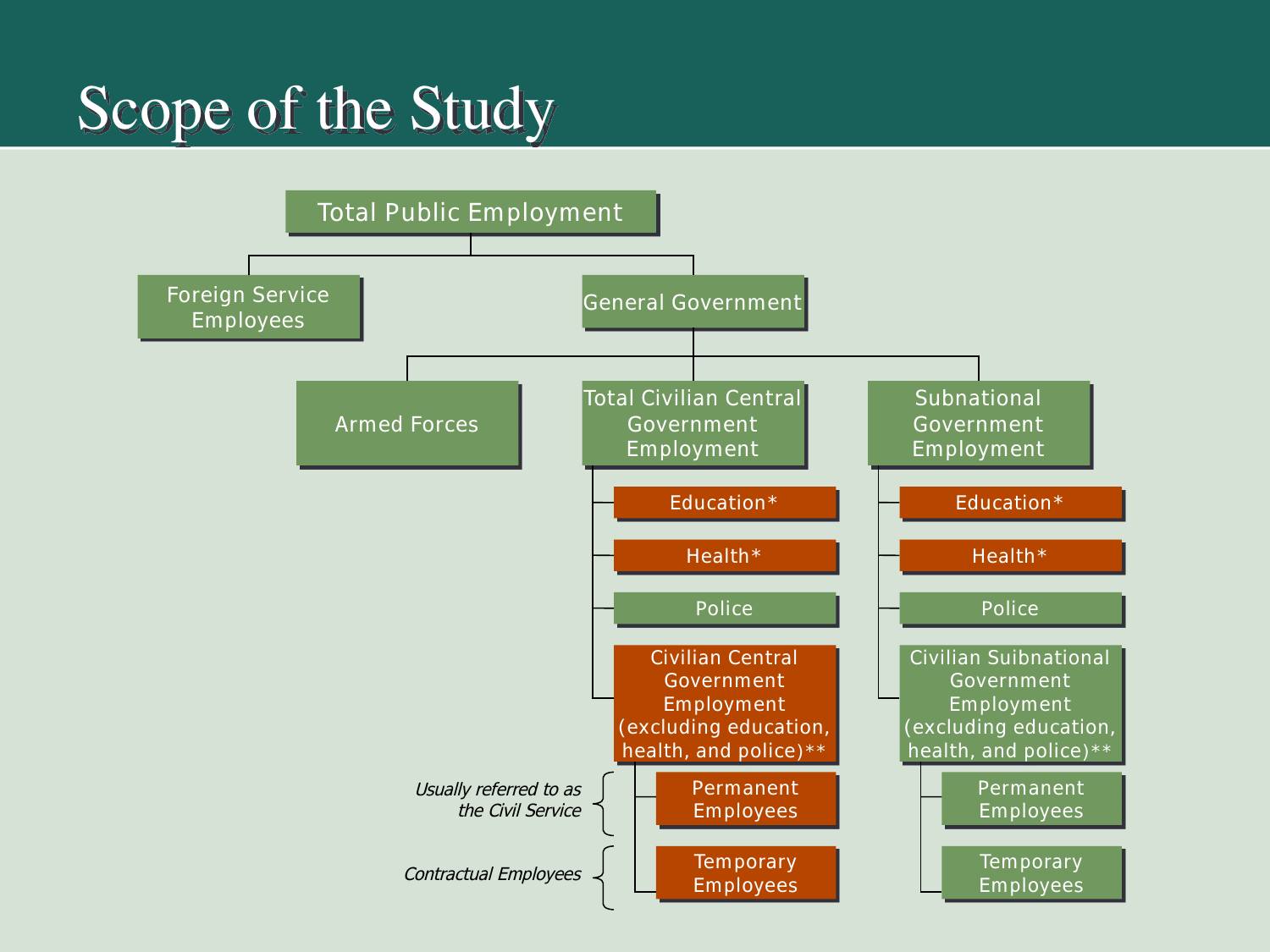

# Scope of the Study
Total Public Employment
Foreign Service
Employees
General Government
Armed Forces
Total Civilian Central Government Employment
Subnational Government Employment

Education*
Education*

Health*
Health*

Police
Police

Civilian Central Government Employment (excluding education, health, and police)**
Civilian Suibnational Government Employment (excluding education, health, and police)**

Usually referred to as the Civil Service

Permanent Employees

Permanent Employees

Temporary Employees

Temporary Employees

Contractual Employees